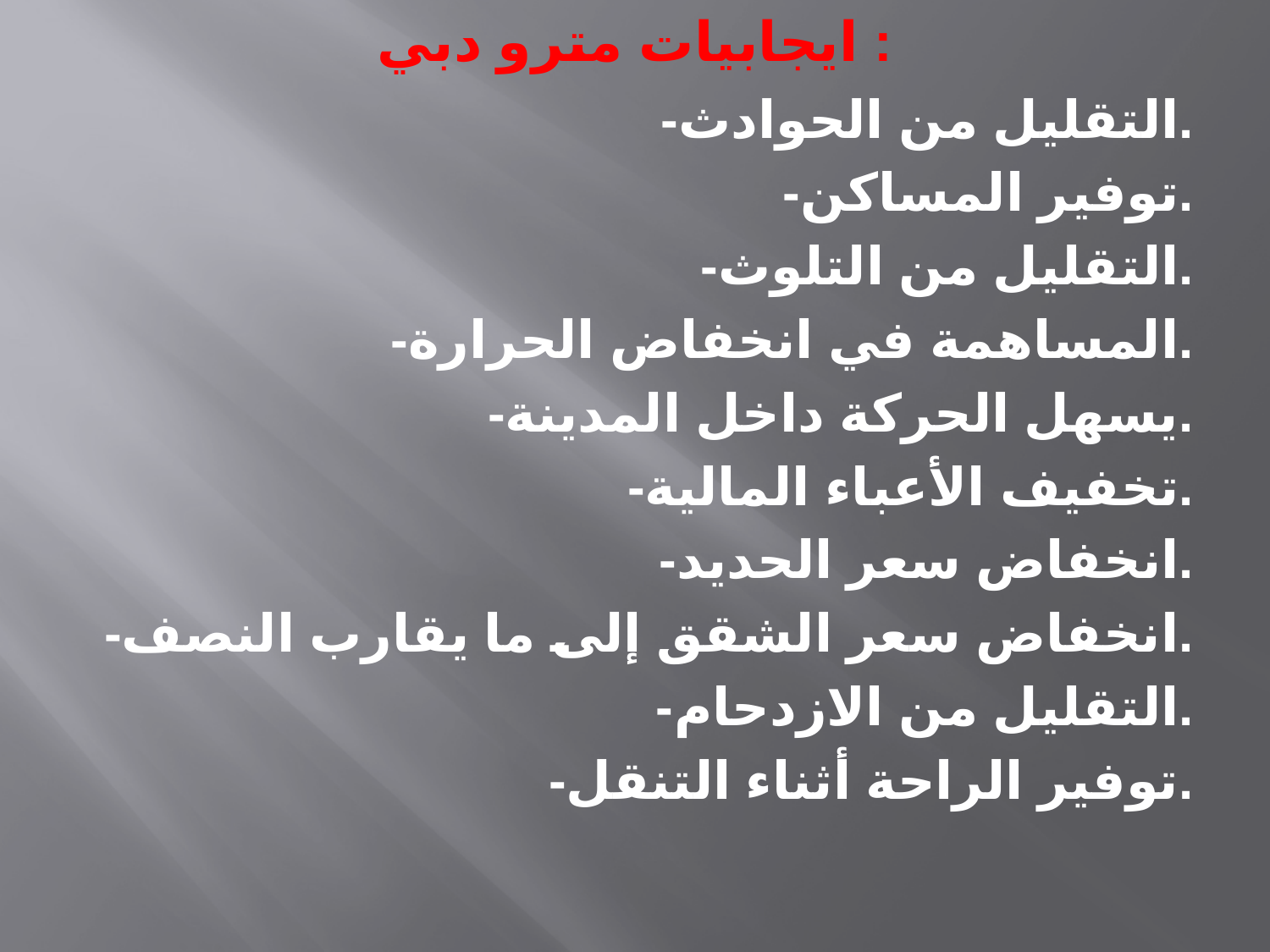

# ايجابيات مترو دبي :
-التقليل من الحوادث.
-توفير المساكن.
-التقليل من التلوث.
-المساهمة في انخفاض الحرارة.
-يسهل الحركة داخل المدينة.
-تخفيف الأعباء المالية.
-انخفاض سعر الحديد.
-انخفاض سعر الشقق إلى ما يقارب النصف.
-التقليل من الازدحام.
-توفير الراحة أثناء التنقل.